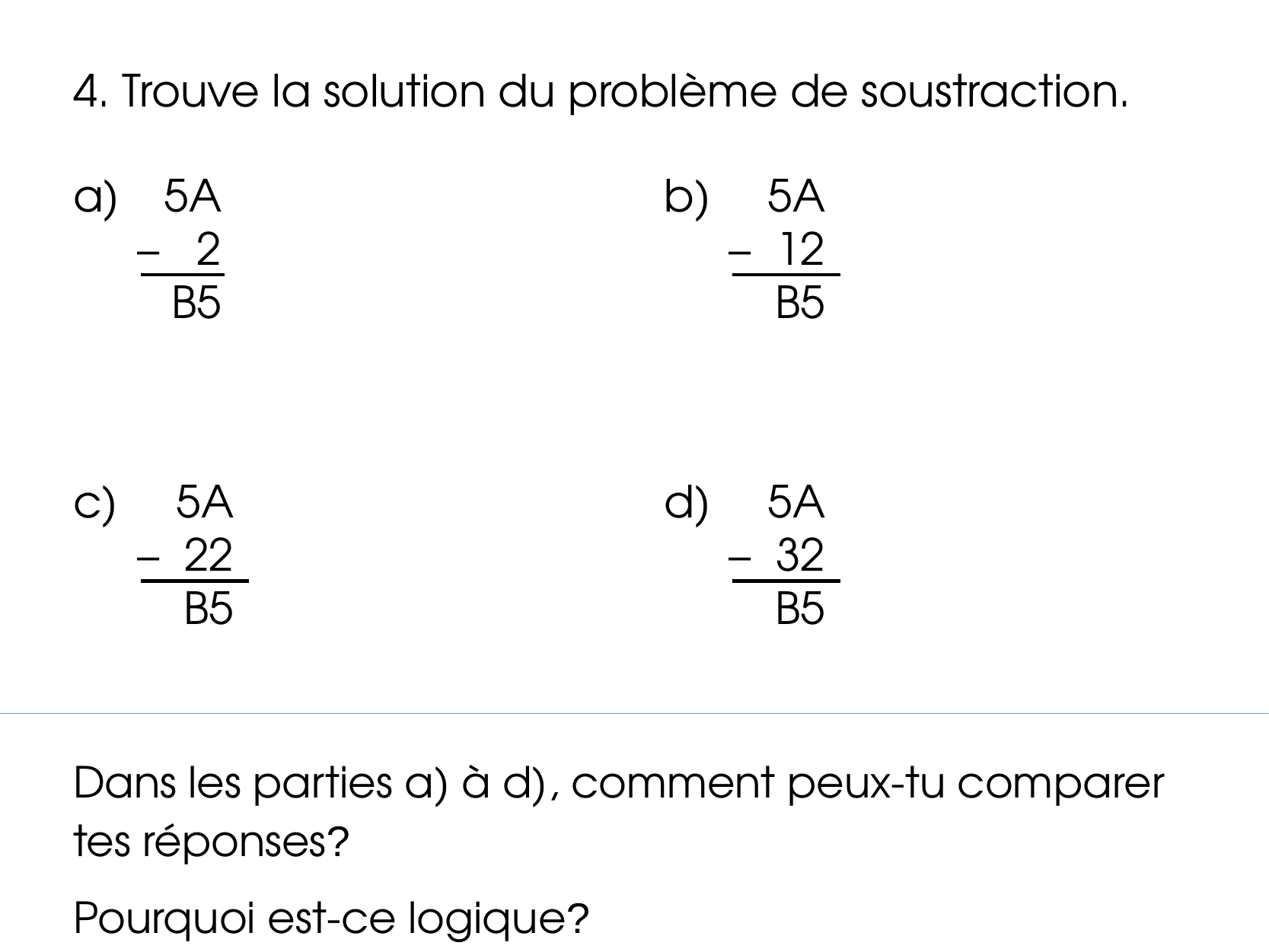

4. Trouve la solution du problème de soustraction.
a)
5A
–   2
B5
b)
5A
–  12
B5
c)
5A
–  22
B5
d)
5A
–  32
B5
Dans les parties a) à d), comment peux-tu comparer tes réponses?
Pourquoi est-ce logique?